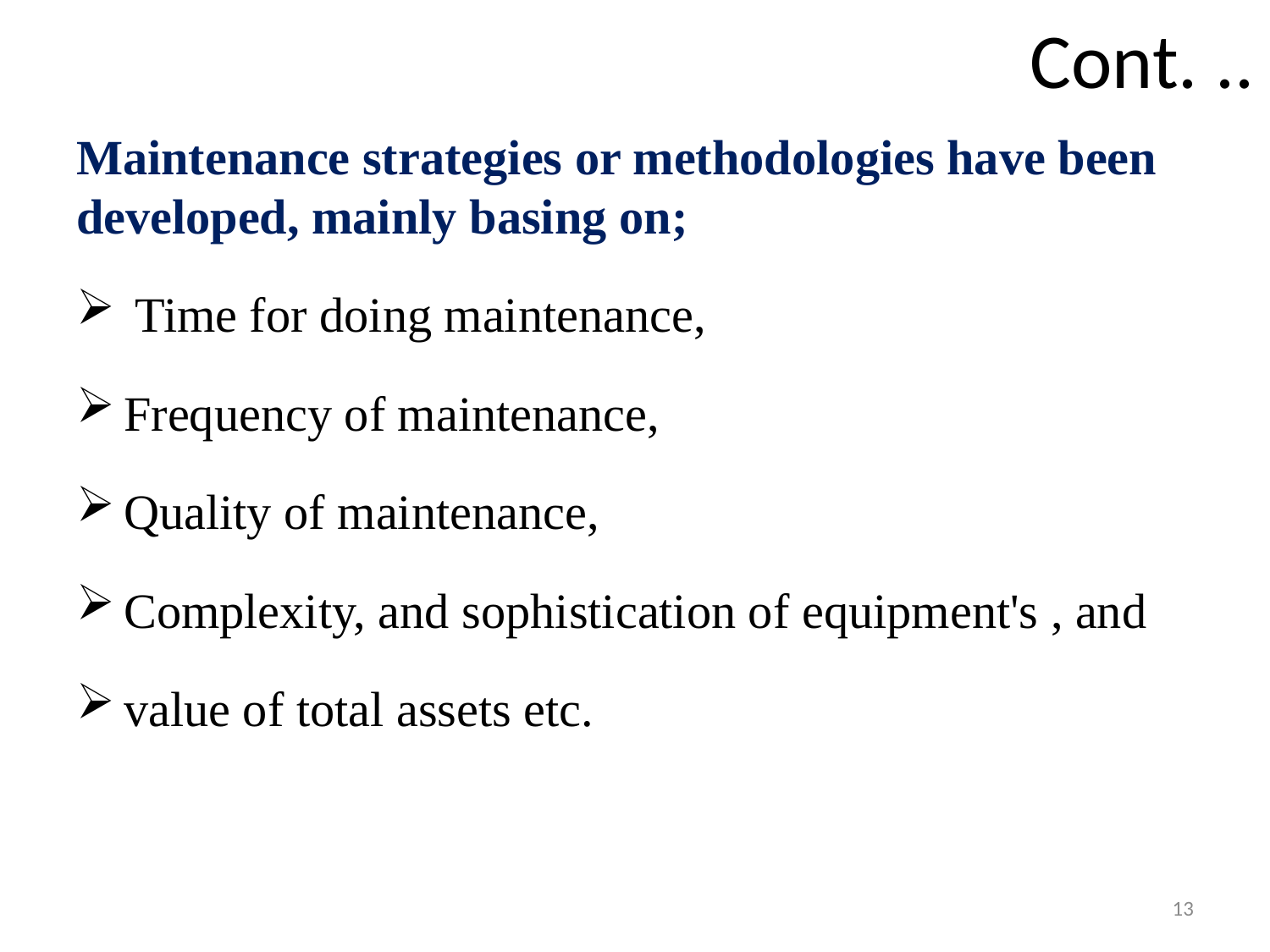

# Cont. ..
Maintenance strategies or methodologies have been developed, mainly basing on;
 Time for doing maintenance,
Frequency of maintenance,
Quality of maintenance,
Complexity, and sophistication of equipment's , and
value of total assets etc.

13